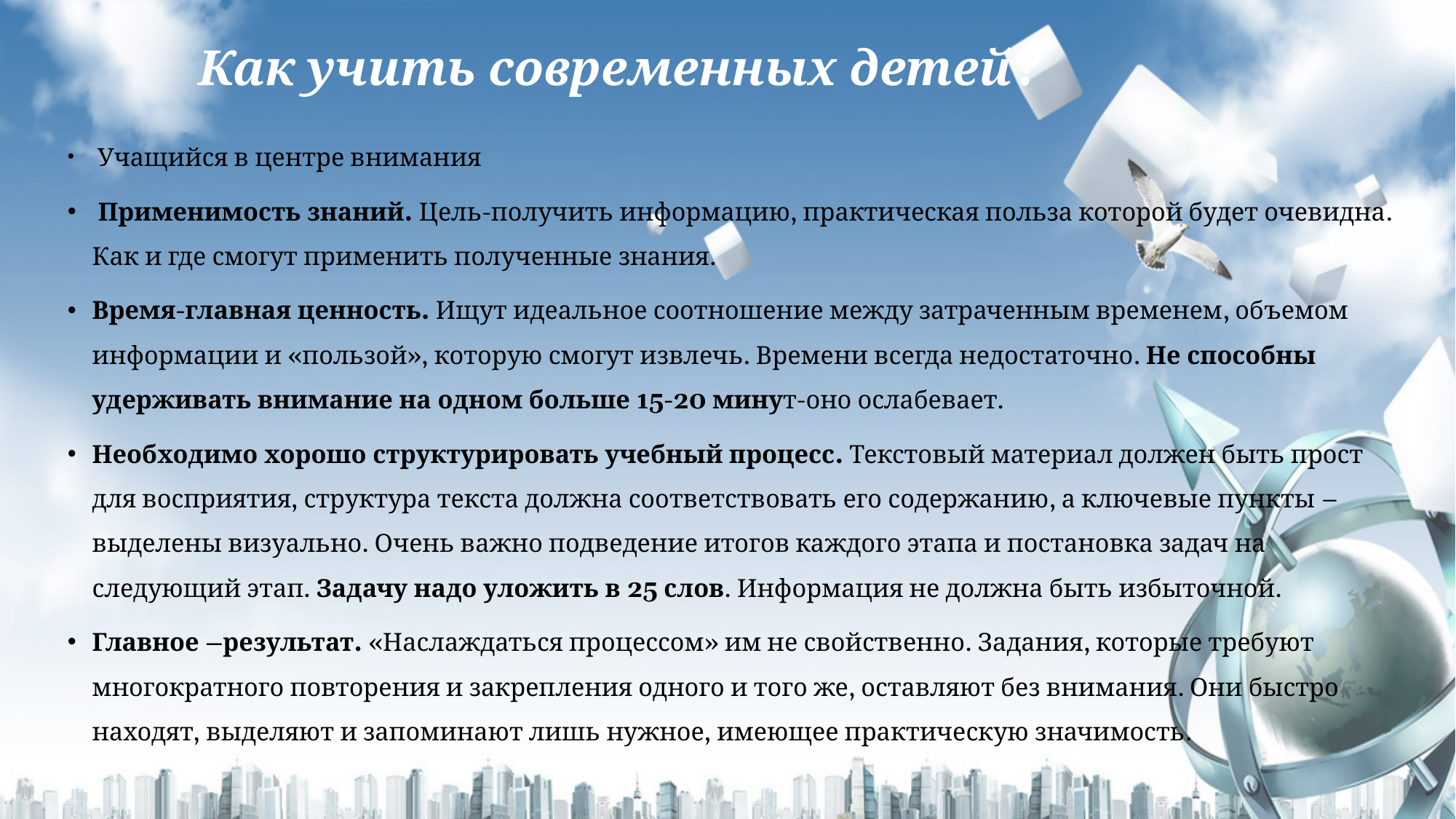

# Как учить современных детей?
 Учащийся в центре внимания
 Применимость знаний. Цель-получить информацию, практическая польза которой будет очевидна. Как и где смогут применить полученные знания.
Время-главная ценность. Ищут идеальное соотношение между затраченным временем, объемом информации и «пользой», которую смогут извлечь. Времени всегда недостаточно. Не способны удерживать внимание на одном больше 15-20 минут-оно ослабевает.
Необходимо хорошо структурировать учебный процесс. Текстовый материал должен быть прост для восприятия, структура текста должна соответствовать его содержанию, а ключевые пункты –выделены визуально. Очень важно подведение итогов каждого этапа и постановка задач на следующий этап. Задачу надо уложить в 25 слов. Информация не должна быть избыточной.
Главное –результат. «Наслаждаться процессом» им не свойственно. Задания, которые требуют многократного повторения и закрепления одного и того же, оставляют без внимания. Они быстро находят, выделяют и запоминают лишь нужное, имеющее практическую значимость.